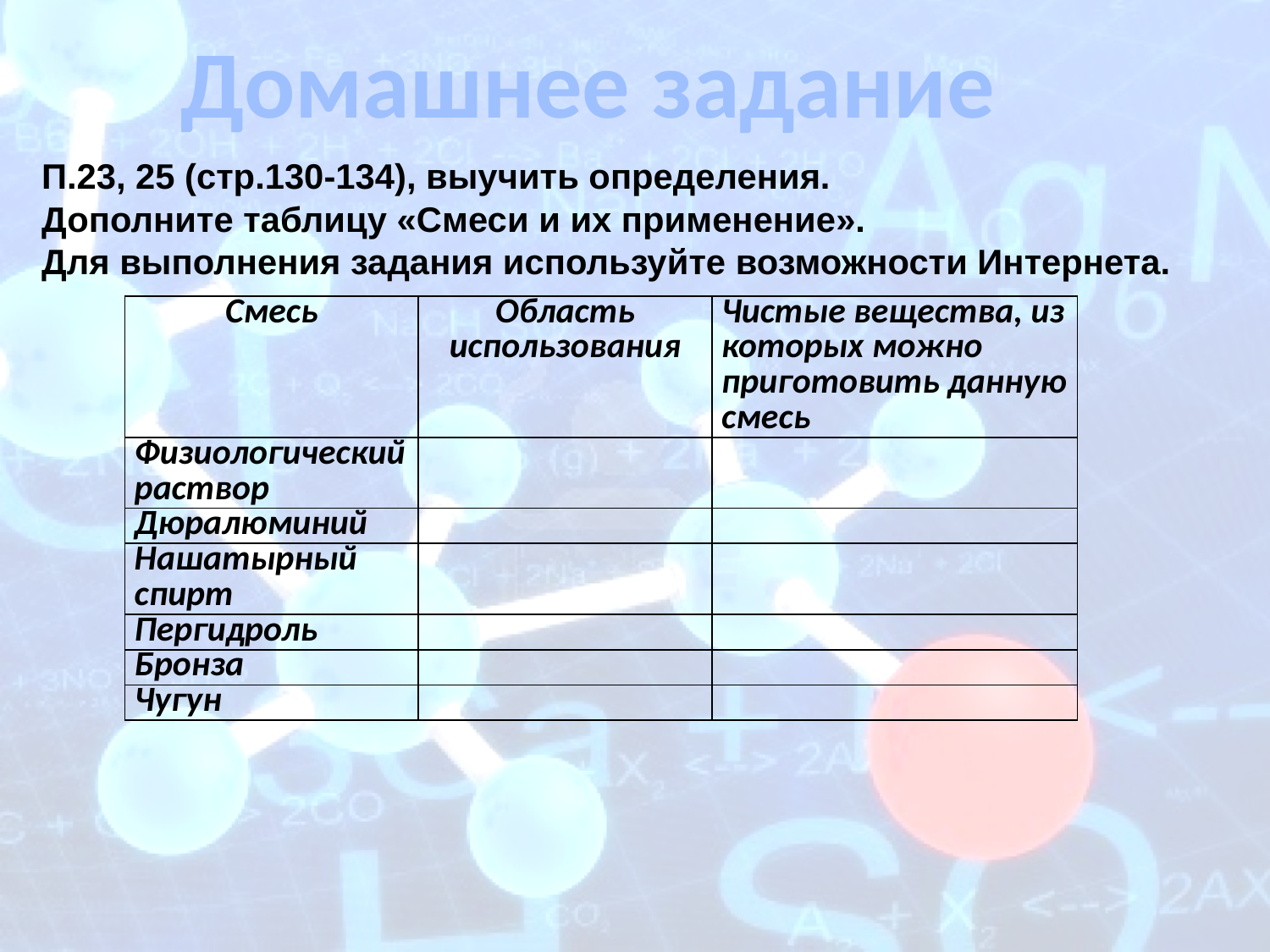

Домашнее задание
П.23, 25 (стр.130-134), выучить определения.
Дополните таблицу «Смеси и их применение».
Для выполнения задания используйте возможности Интернета.
| Смесь | Область использования | Чистые вещества, из которых можно приготовить данную смесь |
| --- | --- | --- |
| Физиологический раствор |  |  |
| Дюралюминий |  |  |
| Нашатырный спирт |  |  |
| Пергидроль |  |  |
| Бронза |  |  |
| Чугун |  |  |